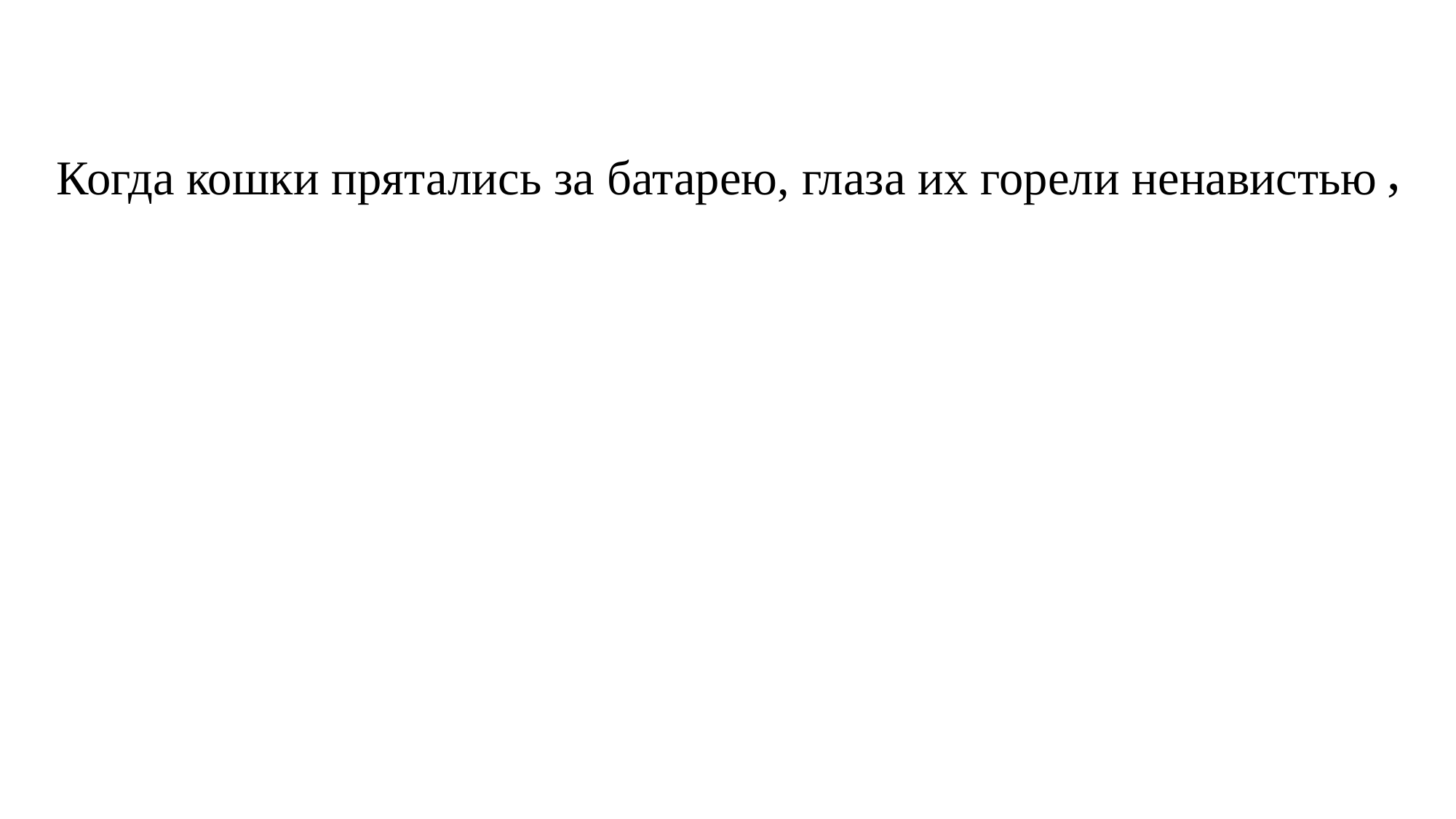

,
Когда кошки прятались за батарею, глаза их горели ненавистью...

потому что они боялись незнакомого человека.